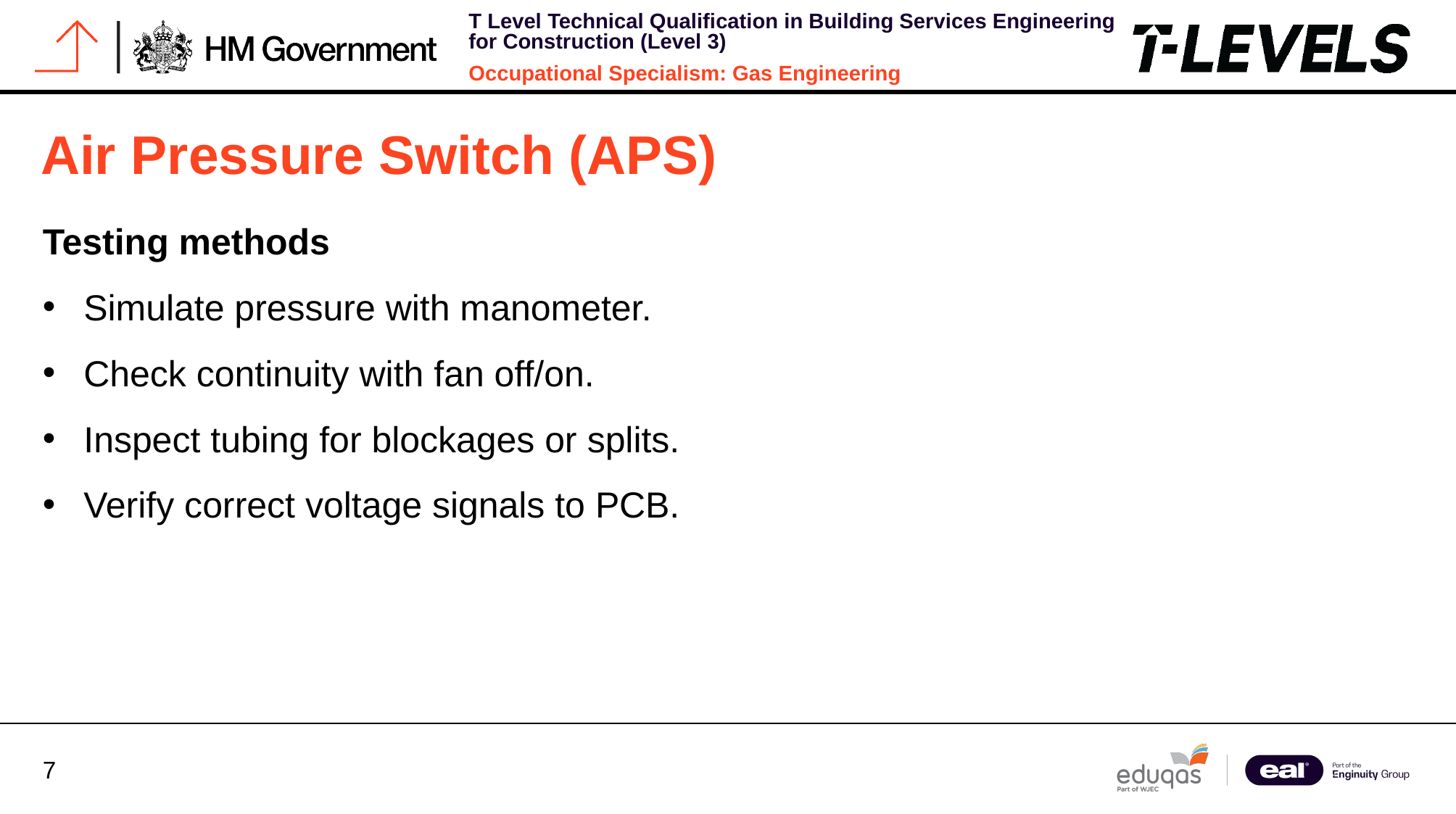

# Air Pressure Switch (APS)
Testing methods
Simulate pressure with manometer.
Check continuity with fan off/on.
Inspect tubing for blockages or splits.
Verify correct voltage signals to PCB.